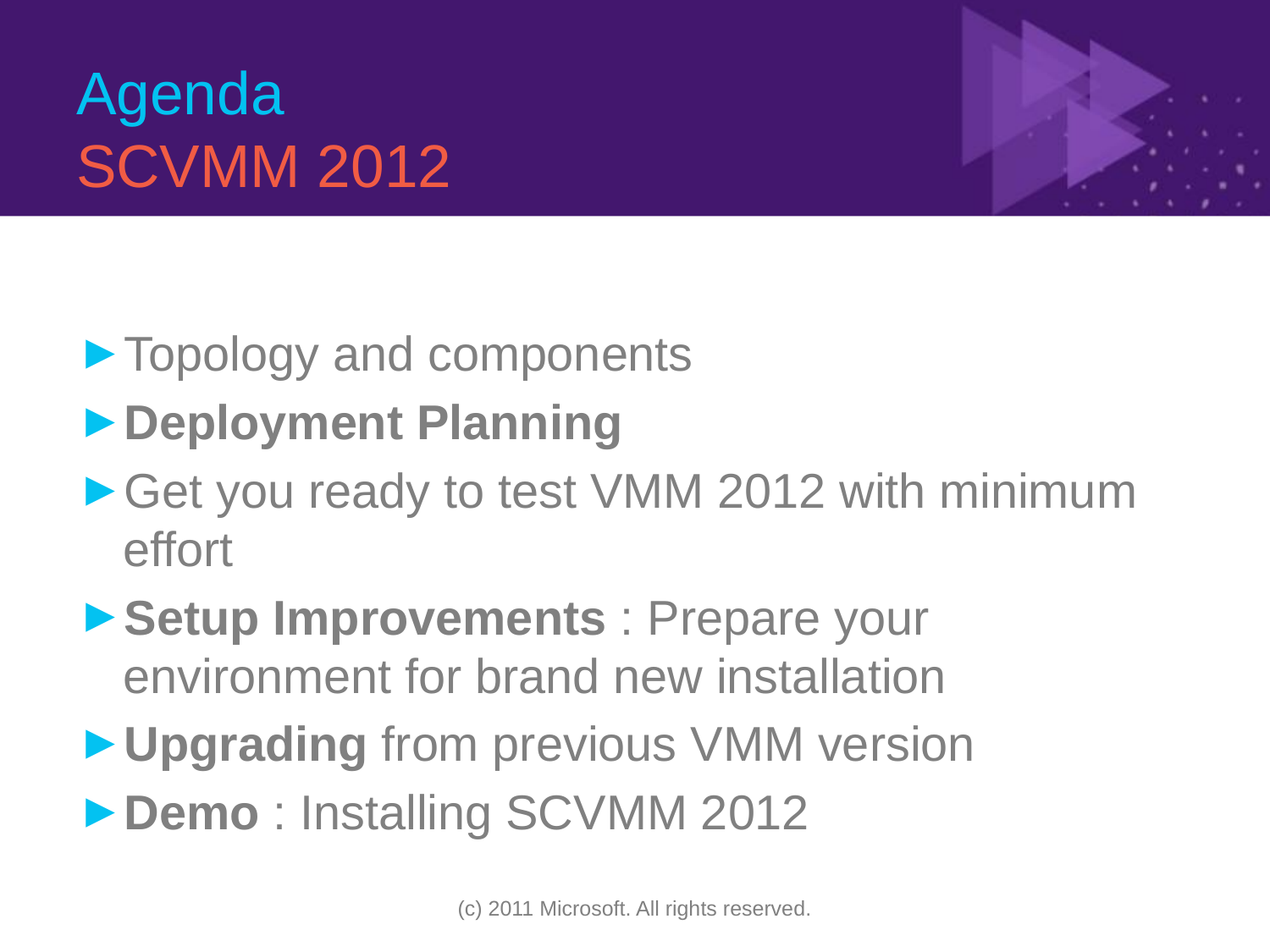

# Agenda SCVMM 2012
Topology and components
Deployment Planning
Get you ready to test VMM 2012 with minimum effort
Setup Improvements : Prepare your environment for brand new installation
Upgrading from previous VMM version
Demo : Installing SCVMM 2012
(c) 2011 Microsoft. All rights reserved.